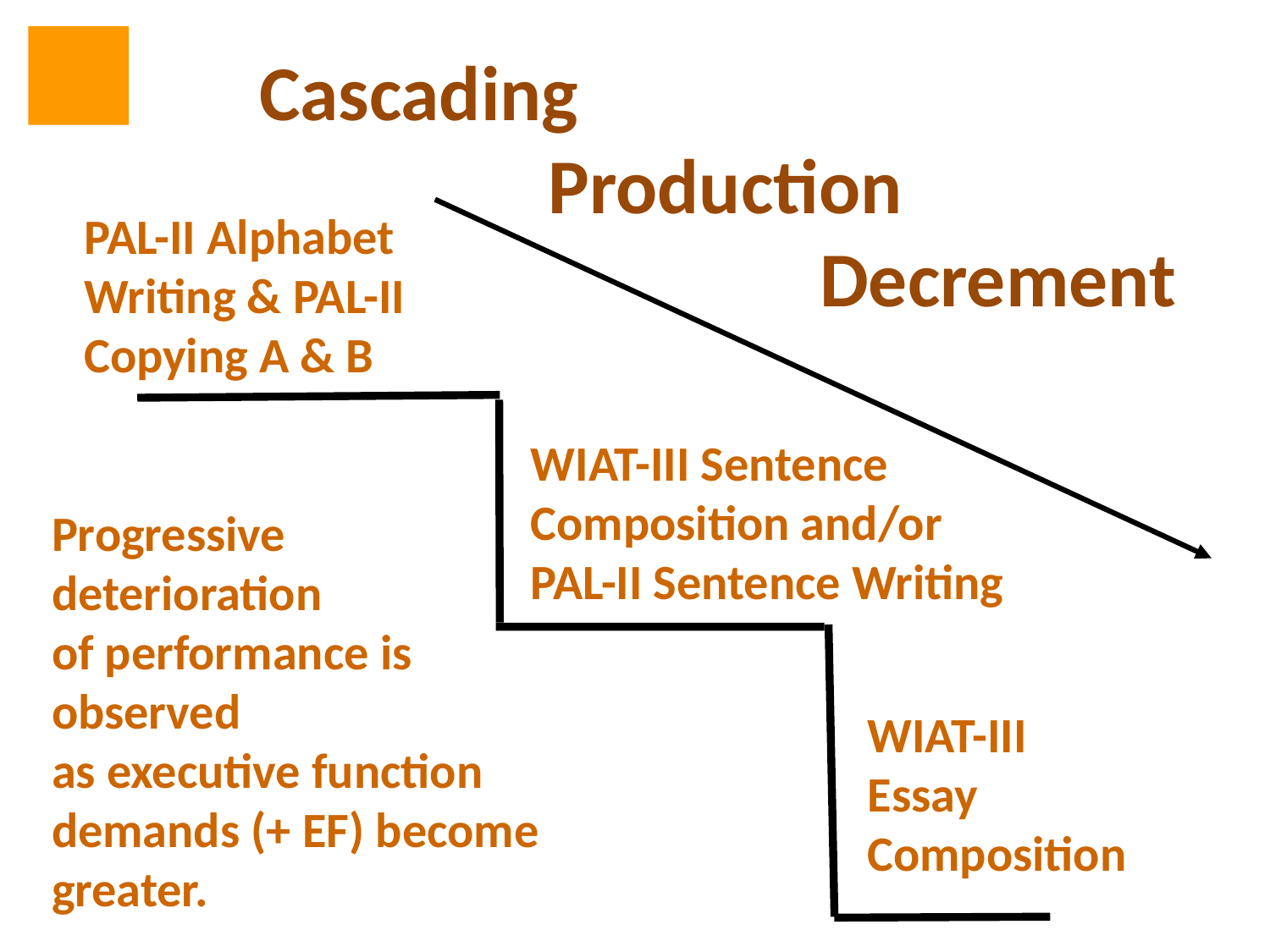

# Cascading Production Decrement

PAL-II Alphabet
Writing & PAL-II
Copying A & B

WIAT-III Sentence Composition and/or
PAL-II Sentence Writing
Progressive
deterioration
of performance is observed
as executive function demands (+ EF) become greater.

WIAT-III
Essay
Composition